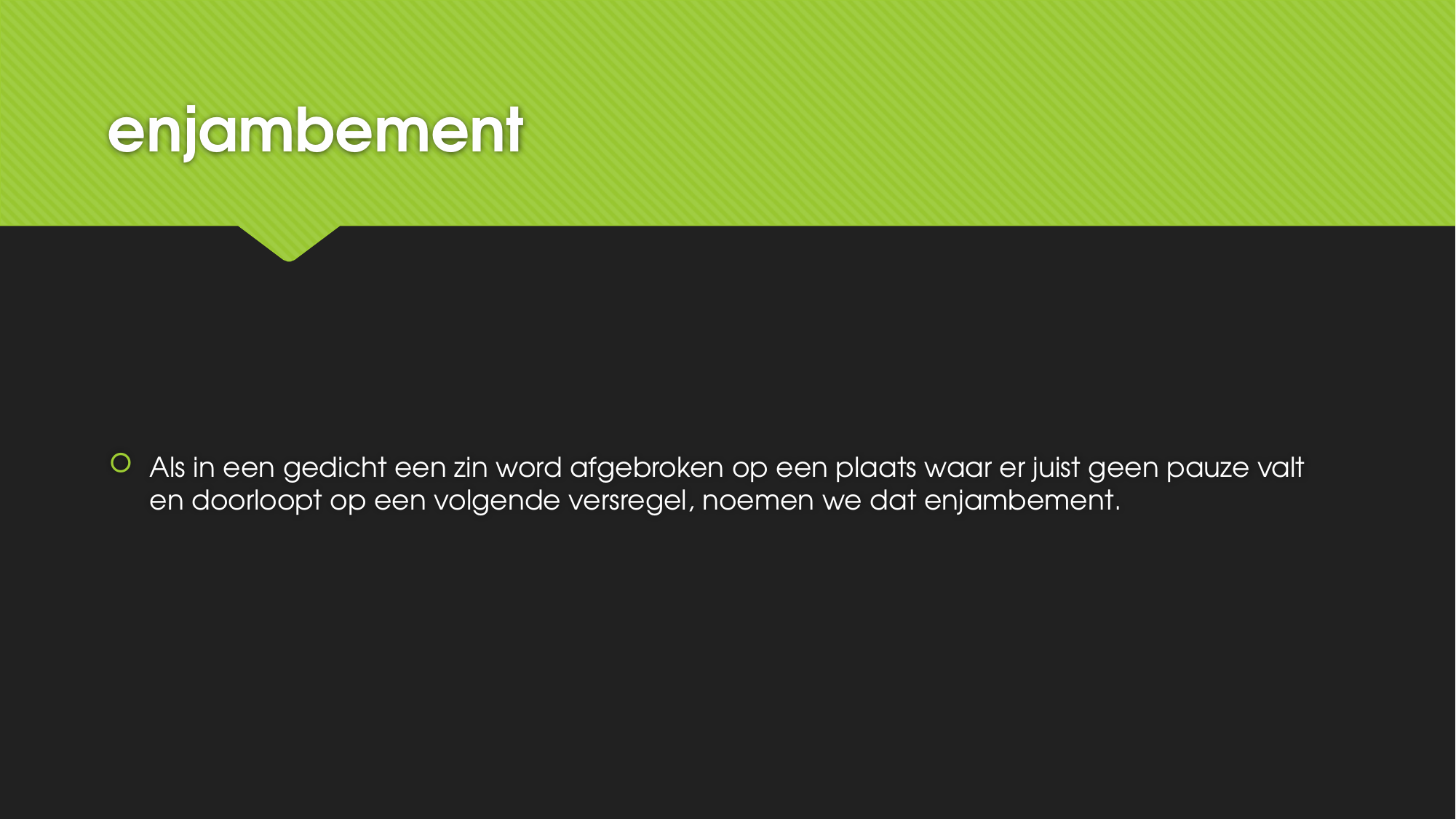

# enjambement
Als in een gedicht een zin word afgebroken op een plaats waar er juist geen pauze valt  en doorloopt op een volgende versregel, noemen we dat enjambement.